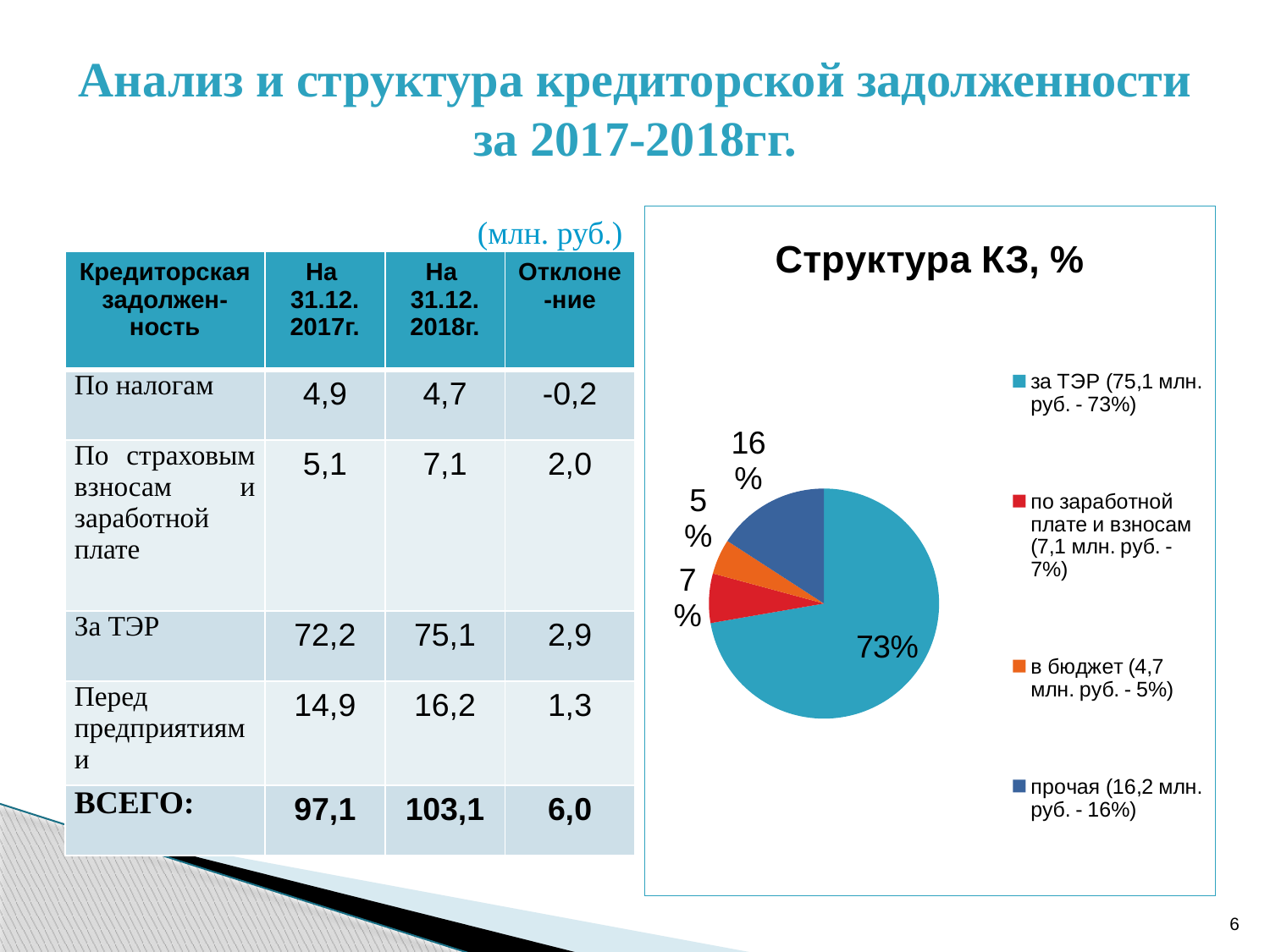

# Анализ и структура кредиторской задолженности за 2017-2018гг.
(млн. руб.)

### Chart:

| Category | Структура КЗ, % |
|---|---|
| за ТЭР (75,1 млн. руб. - 73%) | 0.7300000000000006 |
| по заработной плате и взносам (7,1 млн. руб. - 7%) | 0.07000000000000002 |
| в бюджет (4,7 млн. руб. - 5%) | 0.05 |
| прочая (16,2 млн. руб. - 16%) | 0.16 |
| Кредиторская задолжен-ность | На 31.12. 2017г. | На 31.12. 2018г. | Отклоне-ние |
| --- | --- | --- | --- |
| По налогам | 4,9 | 4,7 | -0,2 |
| По страховым взносам и заработной плате | 5,1 | 7,1 | 2,0 |
| За ТЭР | 72,2 | 75,1 | 2,9 |
| Перед предприятиями | 14,9 | 16,2 | 1,3 |
| ВСЕГО: | 97,1 | 103,1 | 6,0 |
6